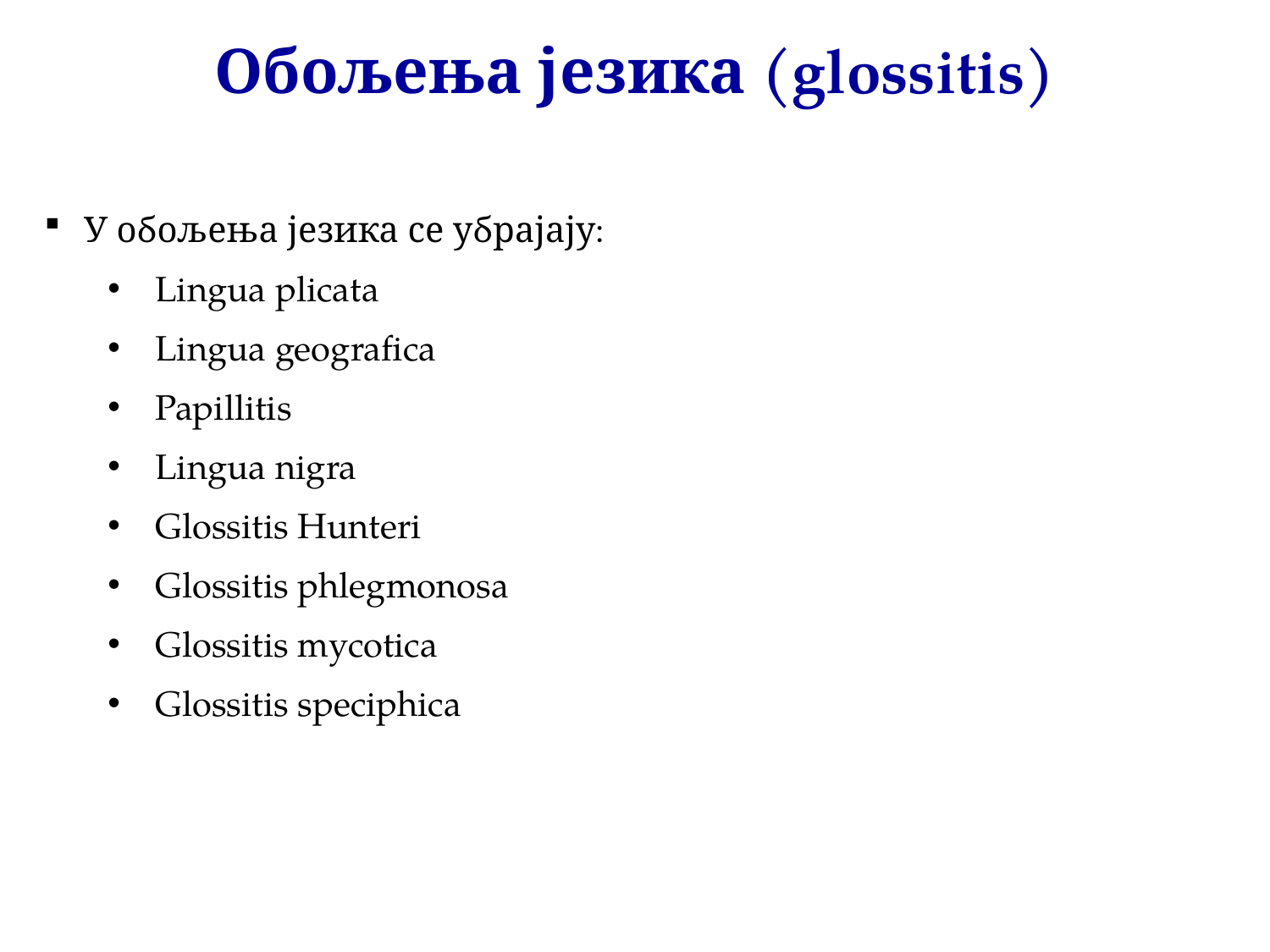

Обољења језика (glossitis)

У обољења језика се убрајају:

Lingua plicata

Lingua geografica

Papillitis

Lingua nigra

Glossitis Hunteri

Glossitis phlegmonosa

Glossitis mycotica

Glossitis speciphica